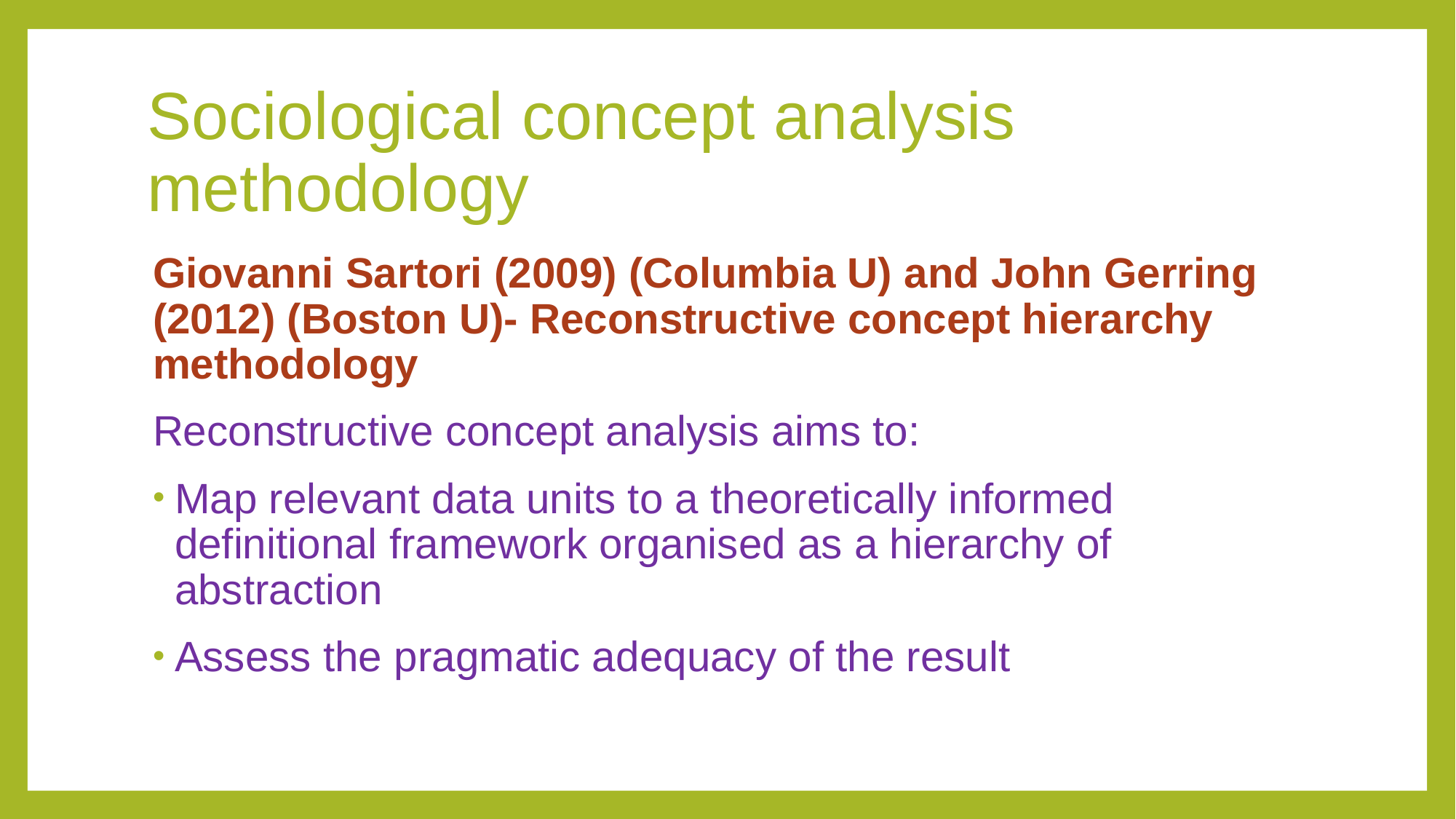

# Sociological concept analysis methodology
Giovanni Sartori (2009) (Columbia U) and John Gerring (2012) (Boston U)- Reconstructive concept hierarchy methodology
Reconstructive concept analysis aims to:
Map relevant data units to a theoretically informed definitional framework organised as a hierarchy of abstraction
Assess the pragmatic adequacy of the result